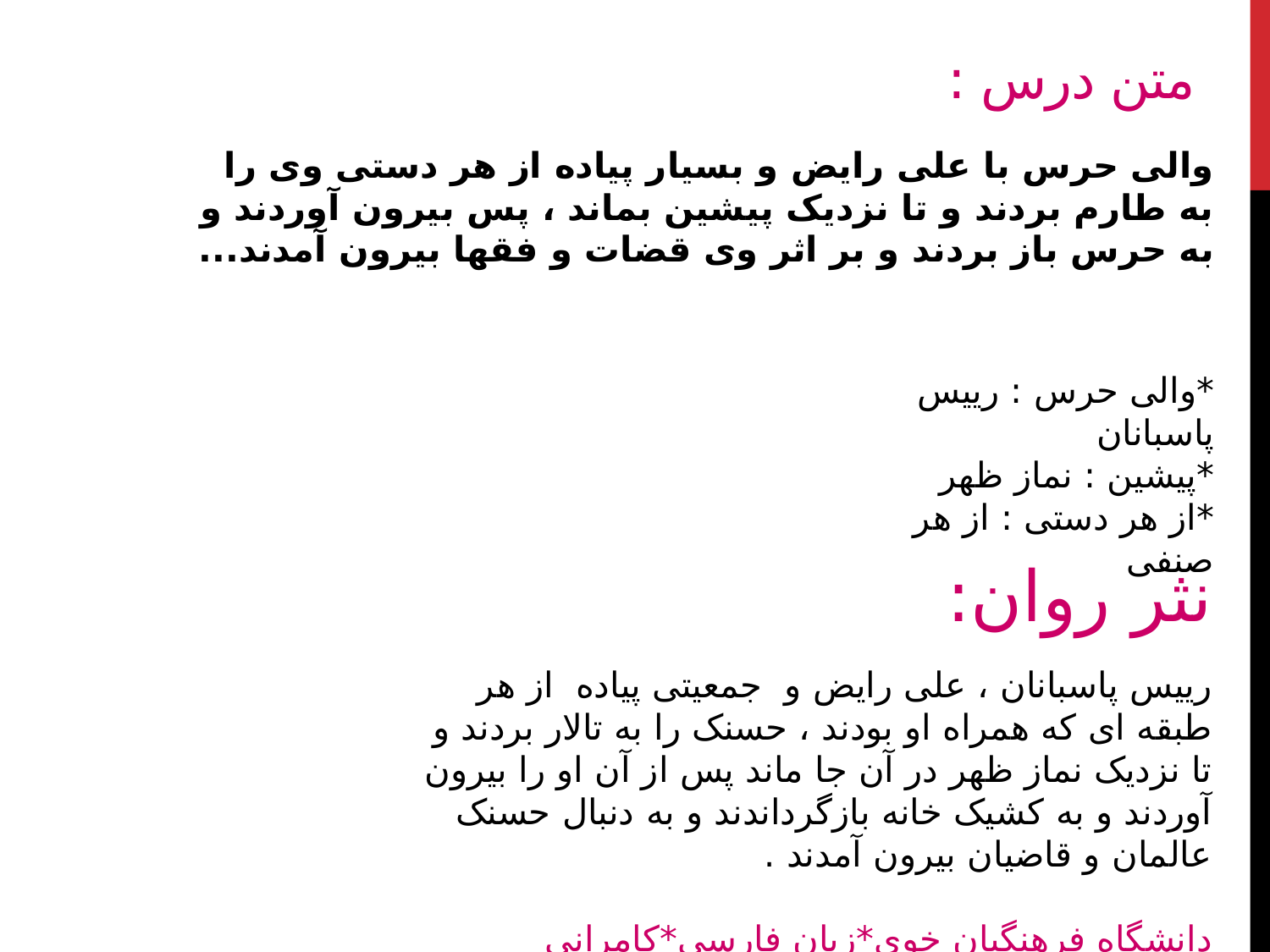

# متن درس :
والی حرس با علی رایض و بسیار پیاده از هر دستی وی را به طارم بردند و تا نزدیک پیشین بماند ، پس بیرون آوردند و به حرس باز بردند و بر اثر وی قضات و فقها بیرون آمدند...
*والی حرس : رییس پاسبانان
*پیشین : نماز ظهر
*از هر دستی : از هر صنفی

نثر روان:
رییس پاسبانان ، علی رایض و  جمعیتی پیاده  از هر طبقه ای که همراه او بودند ، حسنک را به تالار بردند و تا نزدیک نماز ظهر در آن جا ماند پس از آن او را بیرون آوردند و به کشیک خانه بازگرداندند و به دنبال حسنک عالمان و قاضیان بیرون آمدند .

دانشگاه فرهنگیان خوی*زبان فارسی*کامرانی